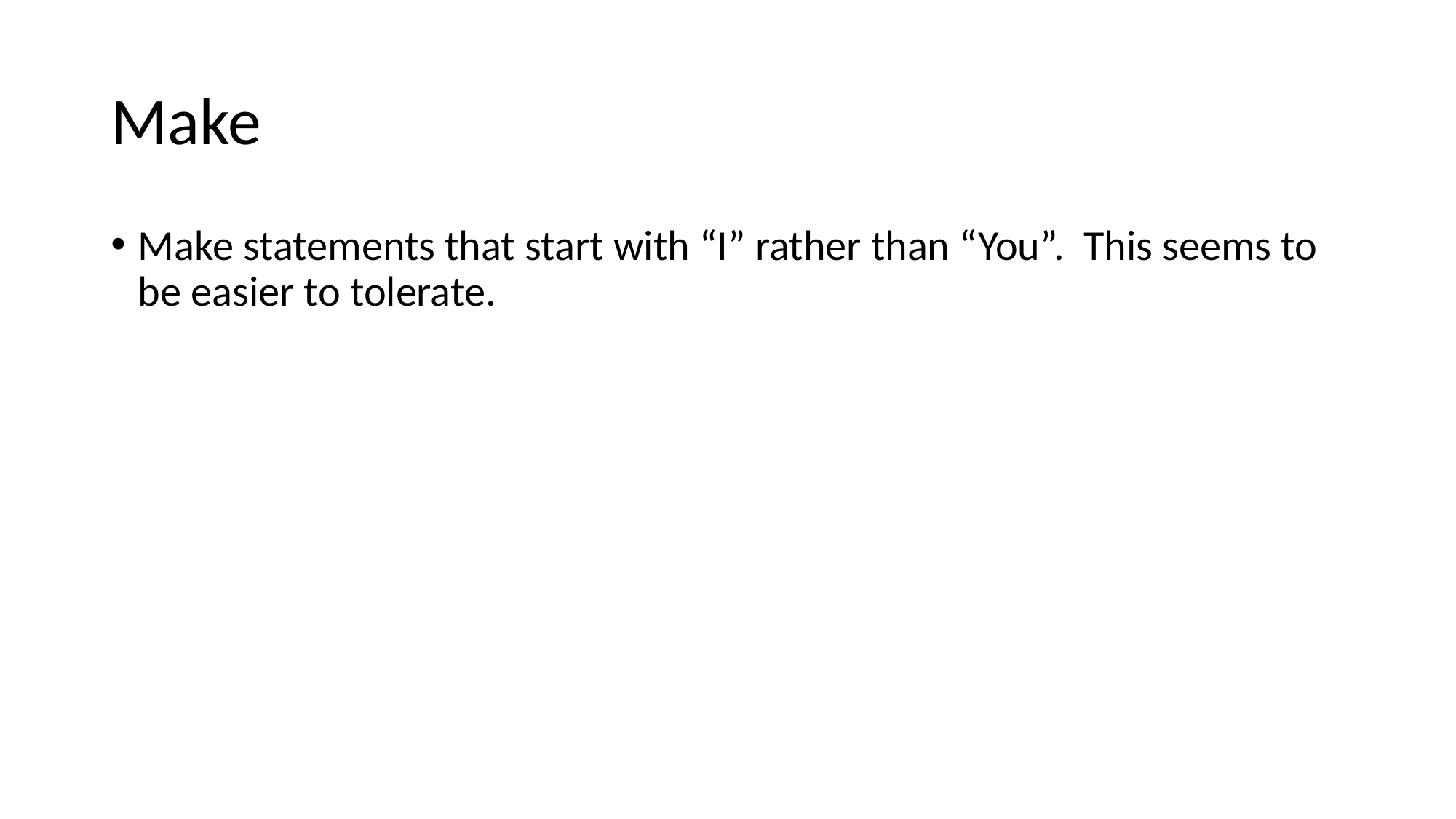

# Make
Make statements that start with “I” rather than “You”.  This seems to be easier to tolerate.